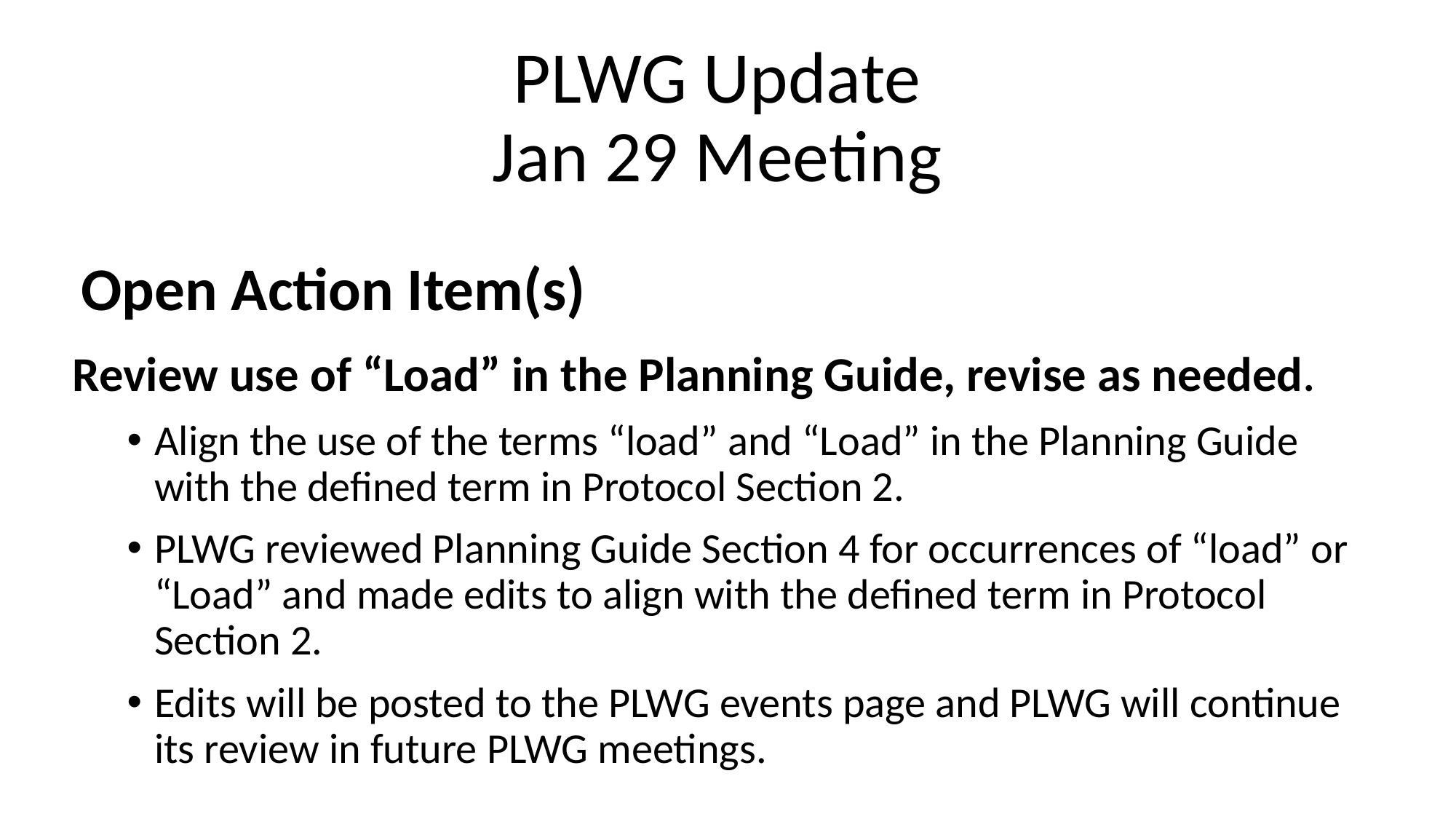

# PLWG Update Jan 29 Meeting
Open Action Item(s)
Review use of “Load” in the Planning Guide, revise as needed.
Align the use of the terms “load” and “Load” in the Planning Guide with the defined term in Protocol Section 2.
PLWG reviewed Planning Guide Section 4 for occurrences of “load” or “Load” and made edits to align with the defined term in Protocol Section 2.
Edits will be posted to the PLWG events page and PLWG will continue its review in future PLWG meetings.